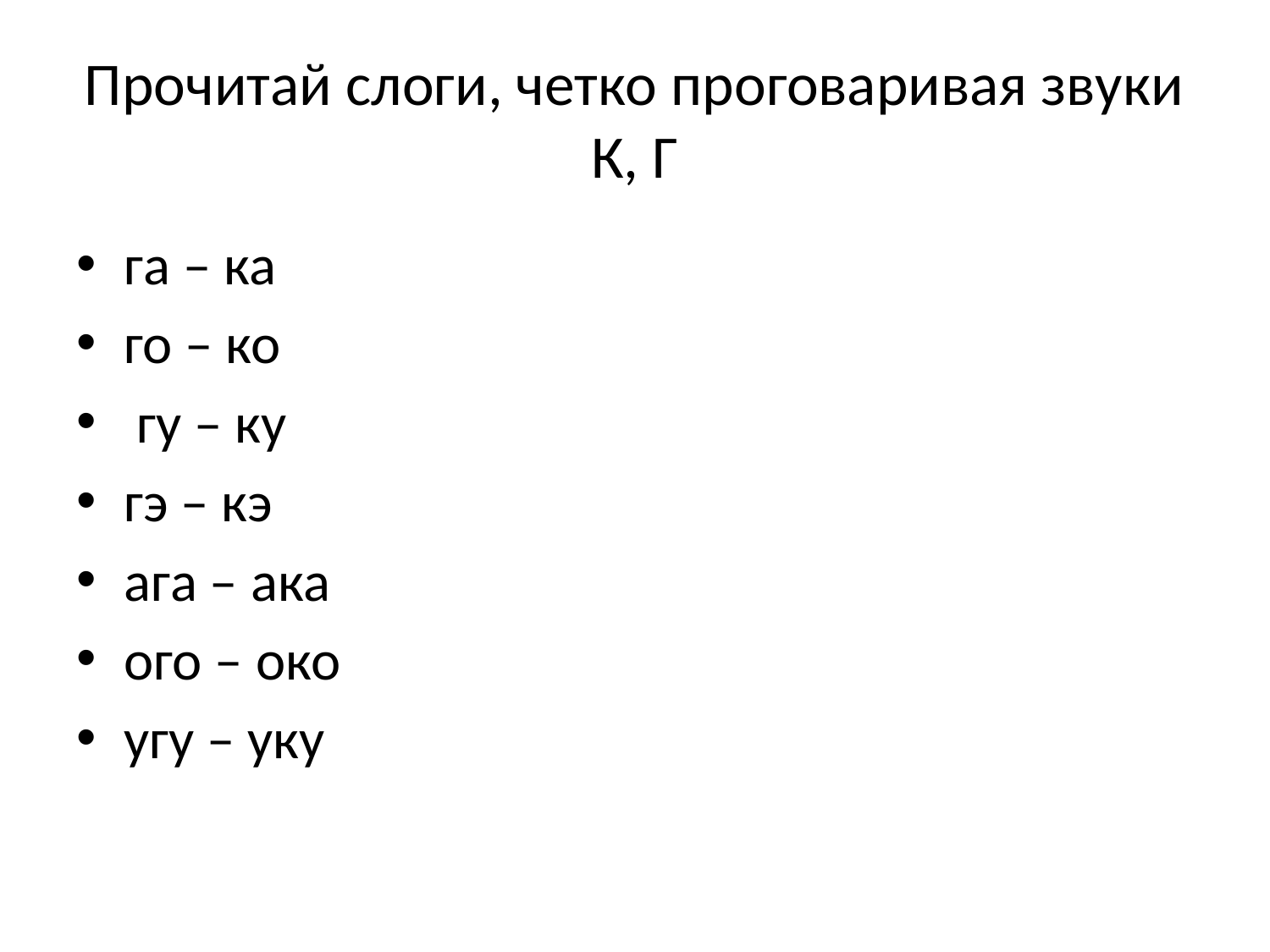

# Прочитай слоги, четко проговаривая звуки К, Г
га – ка
го – ко
 гу – ку
гэ – кэ
ага – ака
ого – око
угу – уку